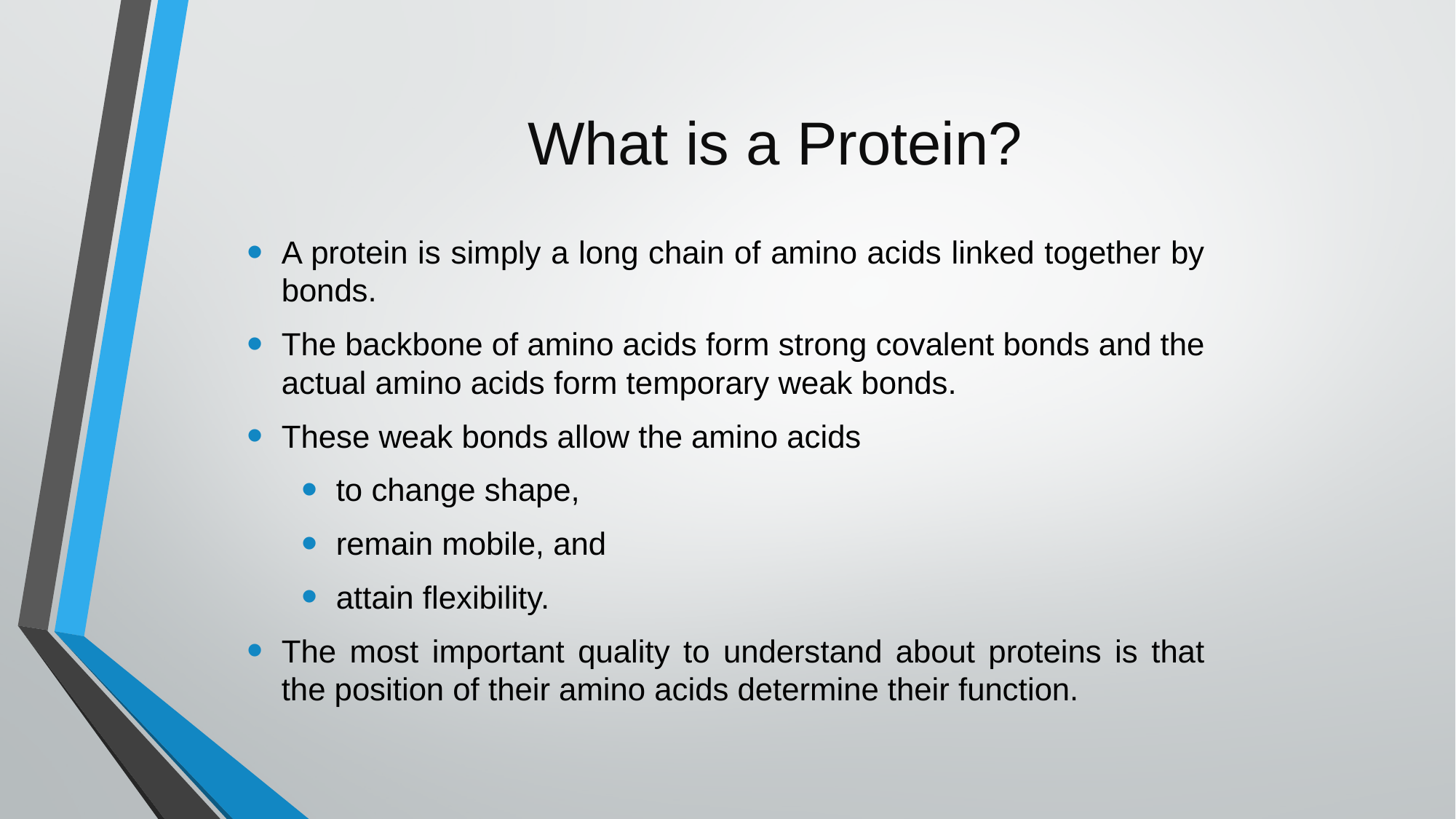

# What is a Protein?
A protein is simply a long chain of amino acids linked together by bonds.
The backbone of amino acids form strong covalent bonds and the actual amino acids form temporary weak bonds.
These weak bonds allow the amino acids
to change shape,
remain mobile, and
attain flexibility.
The most important quality to understand about proteins is that the position of their amino acids determine their function.